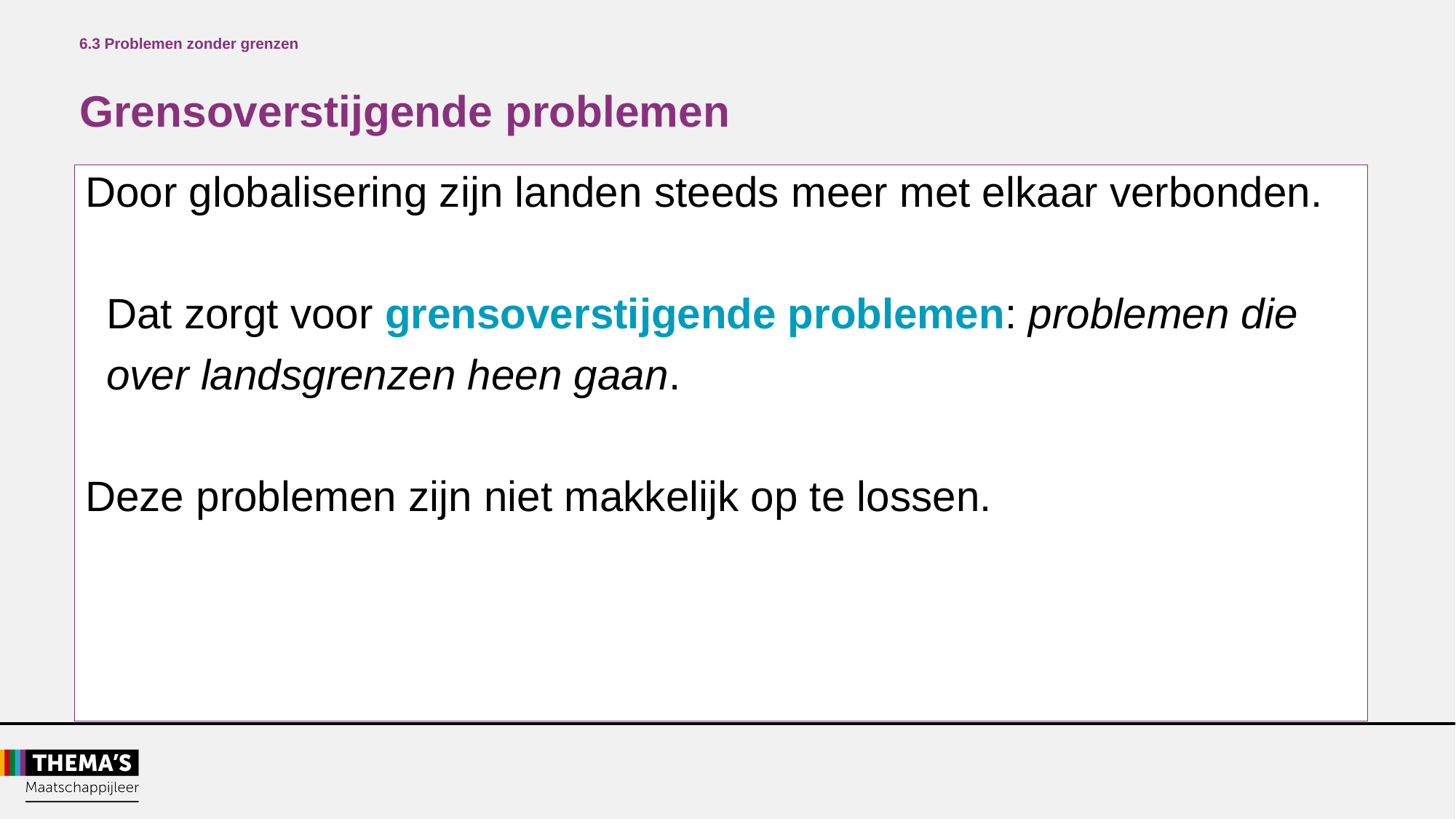

6.3 Problemen zonder grenzen
Grensoverstijgende problemen
Door globalisering zijn landen steeds meer met elkaar verbonden.

Dat zorgt voor grensoverstijgende problemen: problemen die
over landsgrenzen heen gaan.

Deze problemen zijn niet makkelijk op te lossen.